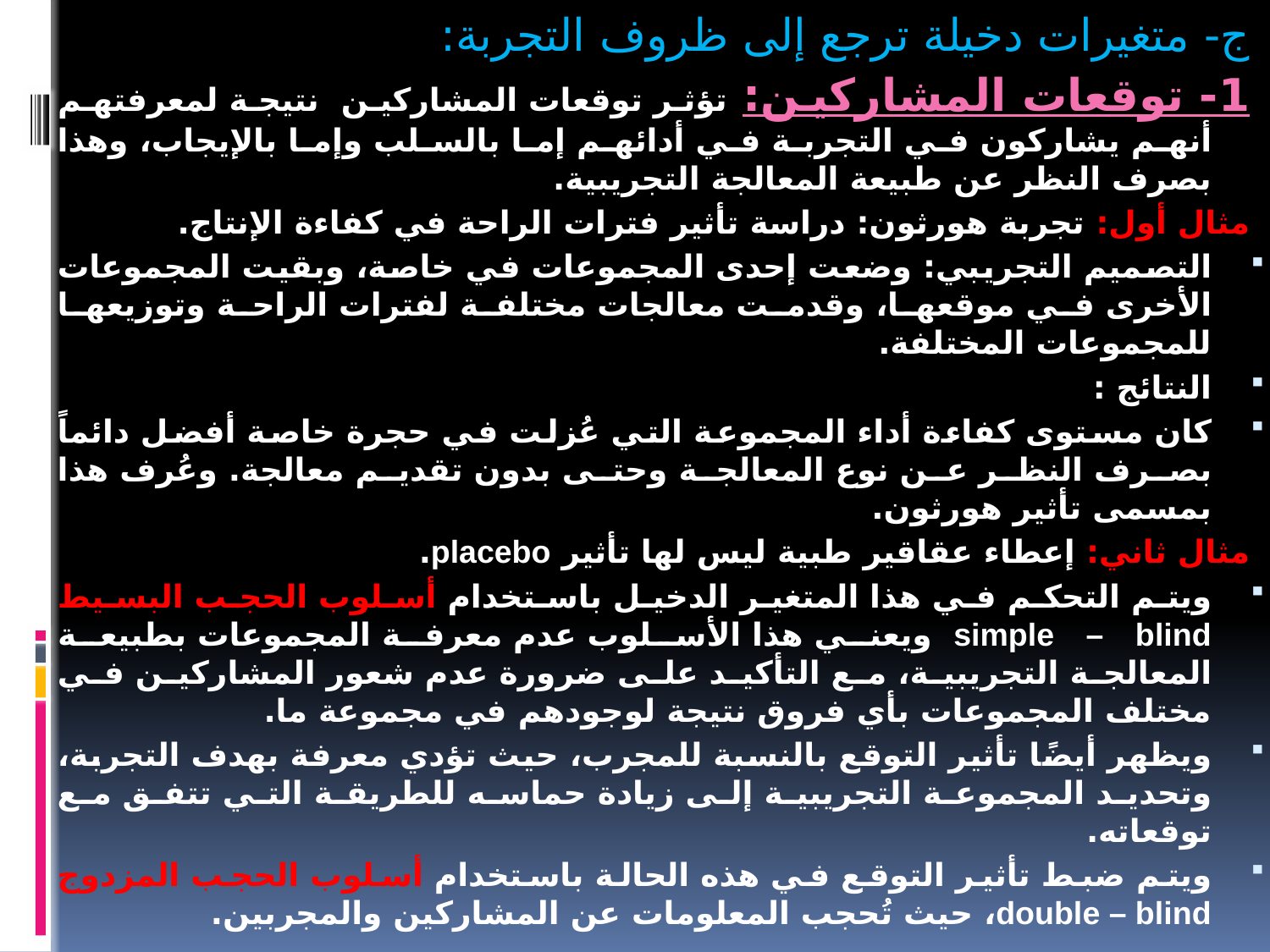

ج- متغيرات دخيلة ترجع إلى ظروف التجربة:
1- توقعات المشاركين: تؤثر توقعات المشاركين  نتيجة لمعرفتهم أنهم يشاركون في التجربة في أدائهم إما بالسلب وإما بالإيجاب، وهذا بصرف النظر عن طبيعة المعالجة التجريبية.
مثال أول: تجربة هورثون: دراسة تأثير فترات الراحة في كفاءة الإنتاج.
التصميم التجريبي: وضعت إحدى المجموعات في خاصة، وبقيت المجموعات الأخرى في موقعها، وقدمت معالجات مختلفة لفترات الراحة وتوزيعها للمجموعات المختلفة.
النتائج :
كان مستوى كفاءة أداء المجموعة التي عُزلت في حجرة خاصة أفضل دائماً بصرف النظر عن نوع المعالجة وحتى بدون تقديم معالجة. وعُرف هذا بمسمى تأثير هورثون.
مثال ثاني: إعطاء عقاقير طبية ليس لها تأثير placebo.
ويتم التحكم في هذا المتغير الدخيل باستخدام أسلوب الحجب البسيط simple – blind  ويعني هذا الأسلوب عدم معرفة المجموعات بطبيعة المعالجة التجريبية، مع التأكيد على ضرورة عدم شعور المشاركين في مختلف المجموعات بأي فروق نتيجة لوجودهم في مجموعة ما.
ويظهر أيضًا تأثير التوقع بالنسبة للمجرب، حيث تؤدي معرفة بهدف التجربة، وتحديد المجموعة التجريبية إلى زيادة حماسه للطريقة التي تتفق مع توقعاته.
ويتم ضبط تأثير التوقع في هذه الحالة باستخدام أسلوب الحجب المزدوج double – blind، حيث تُحجب المعلومات عن المشاركين والمجربين.